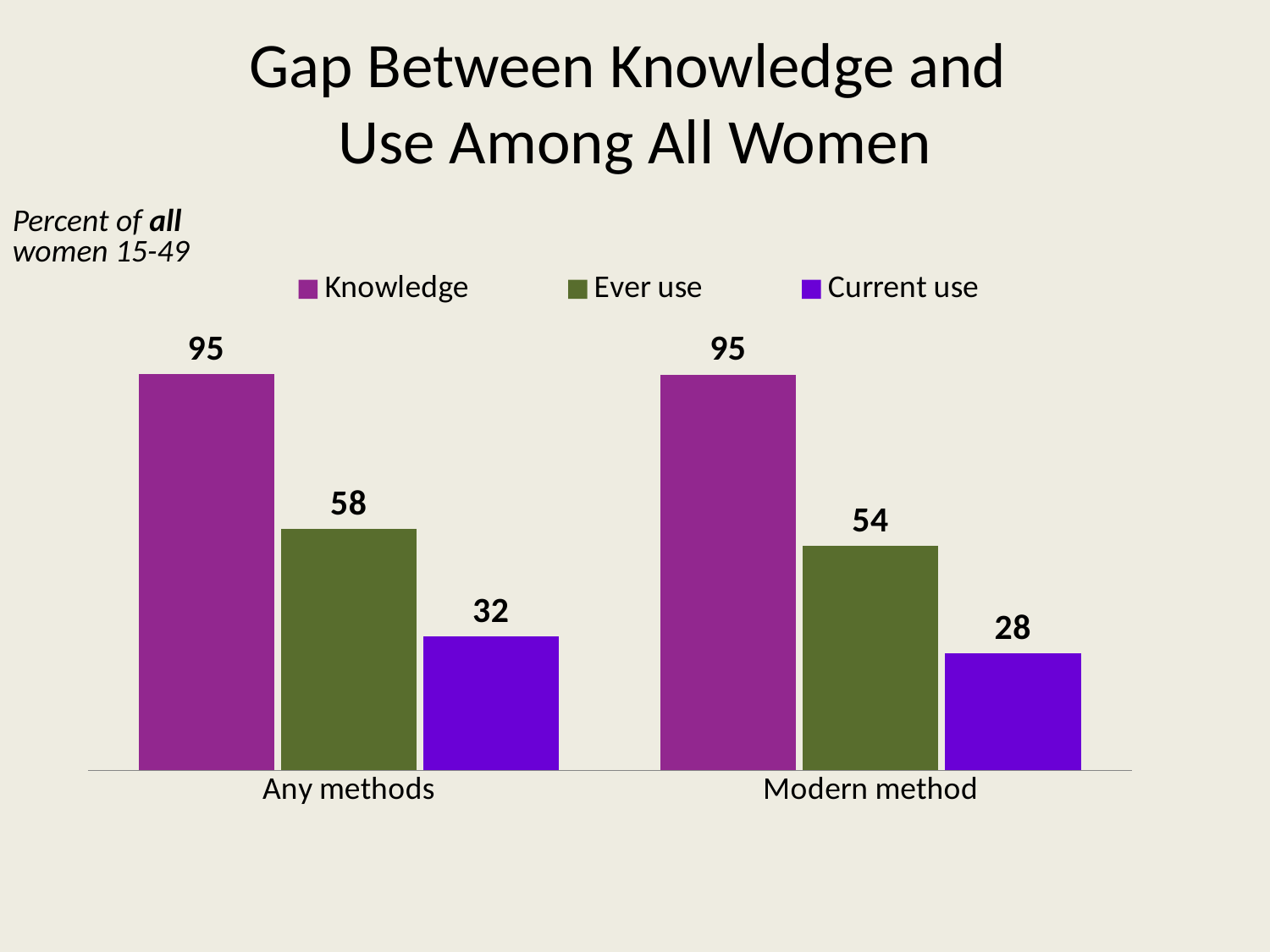

# Gap Between Knowledge and Use Among All Women
Percent of all women 15-49

### Chart

| Category | Knowledge | Ever use | Current use |
|---|---|---|---|
| Any methods | 94.6 | 57.7 | 32.0 |
| Modern method | 94.5 | 53.6 | 28.0 |